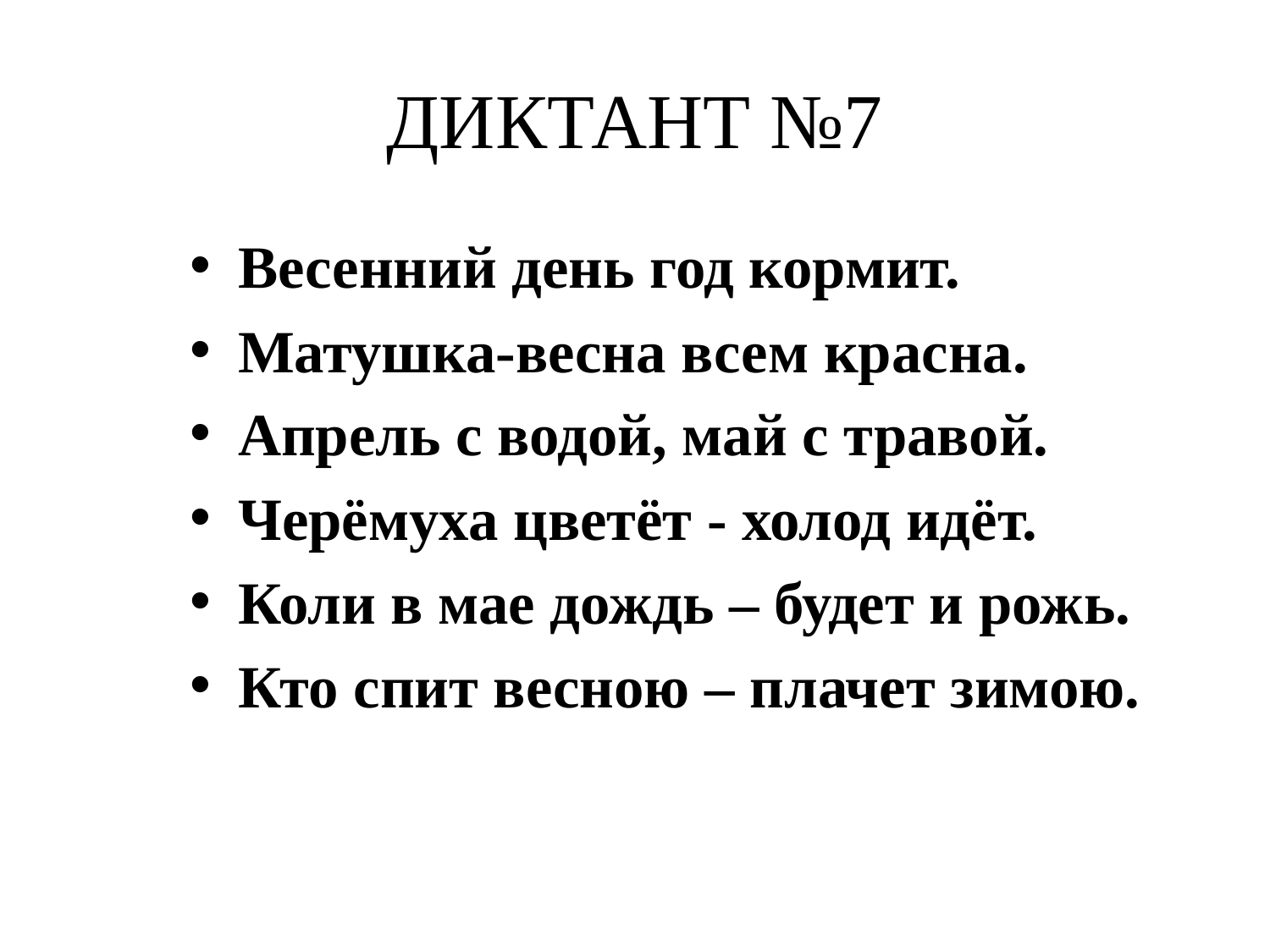

# ДИКТАНТ №7
Весенний день год кормит.
Матушка-весна всем красна.
Апрель с водой, май с травой.
Черёмуха цветёт - холод идёт.
Коли в мае дождь – будет и рожь.
Кто спит весною – плачет зимою.